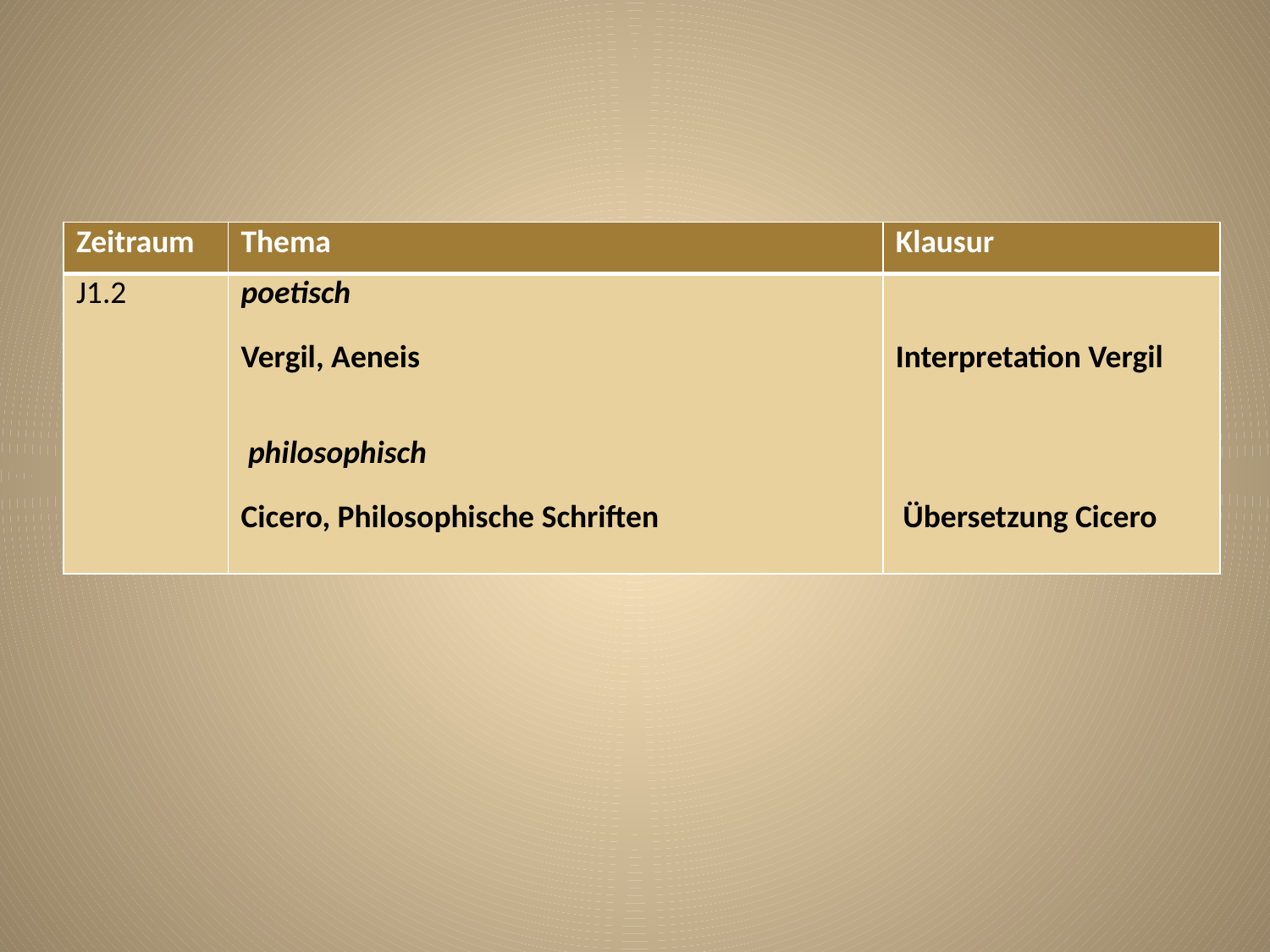

#
| Zeitraum | Thema | Klausur |
| --- | --- | --- |
| J1.2 | poetisch   Vergil, Aeneis      philosophisch Cicero, Philosophische Schriften | Interpretation Vergil          Übersetzung Cicero |